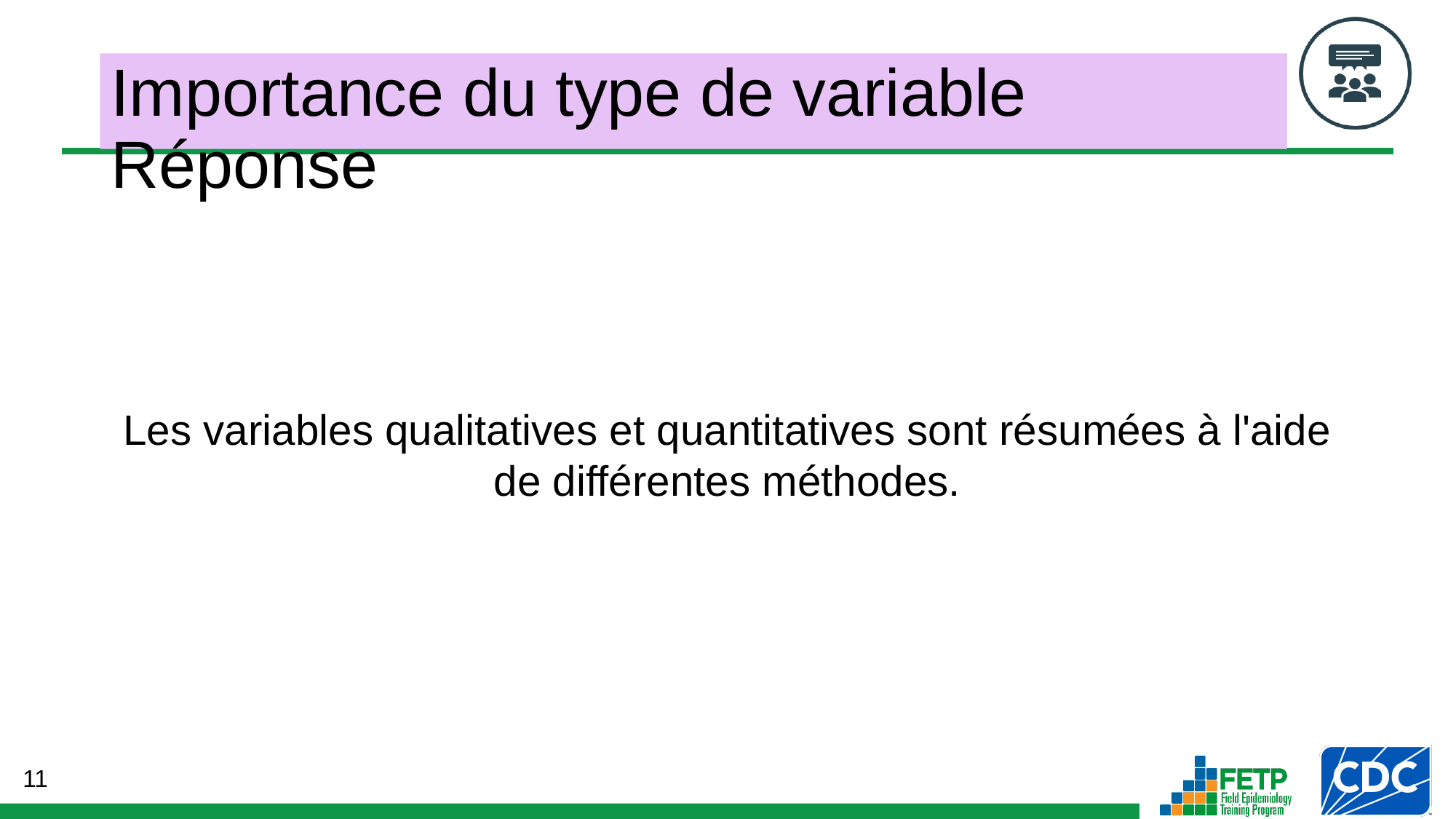

# Importance du type de variable Réponse
Les variables qualitatives et quantitatives sont résumées à l'aide de différentes méthodes.